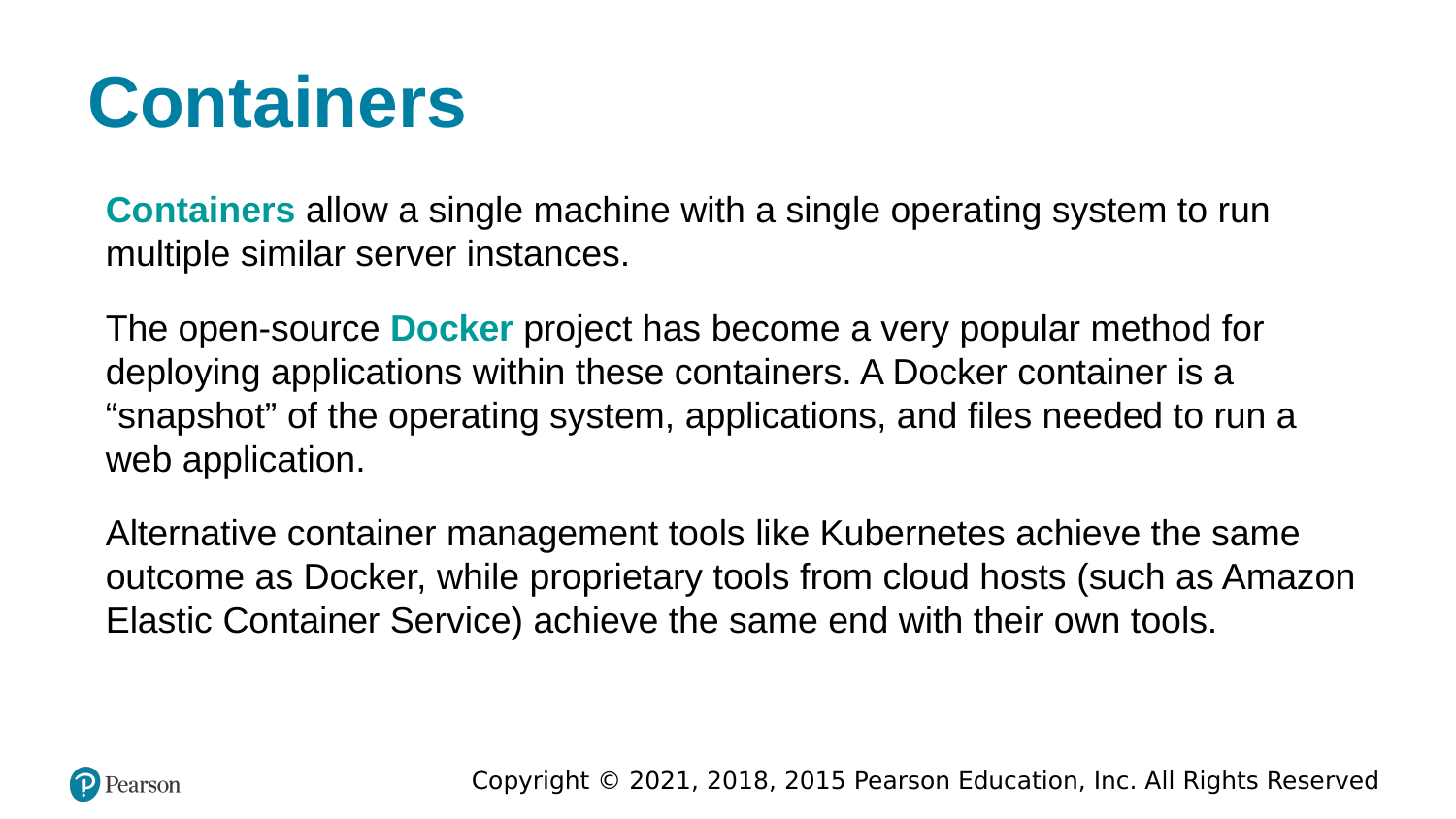

# Containers
Containers allow a single machine with a single operating system to run multiple similar server instances.
The open-source Docker project has become a very popular method for deploying applications within these containers. A Docker container is a “snapshot” of the operating system, applications, and files needed to run a web application.
Alternative container management tools like Kubernetes achieve the same outcome as Docker, while proprietary tools from cloud hosts (such as Amazon Elastic Container Service) achieve the same end with their own tools.